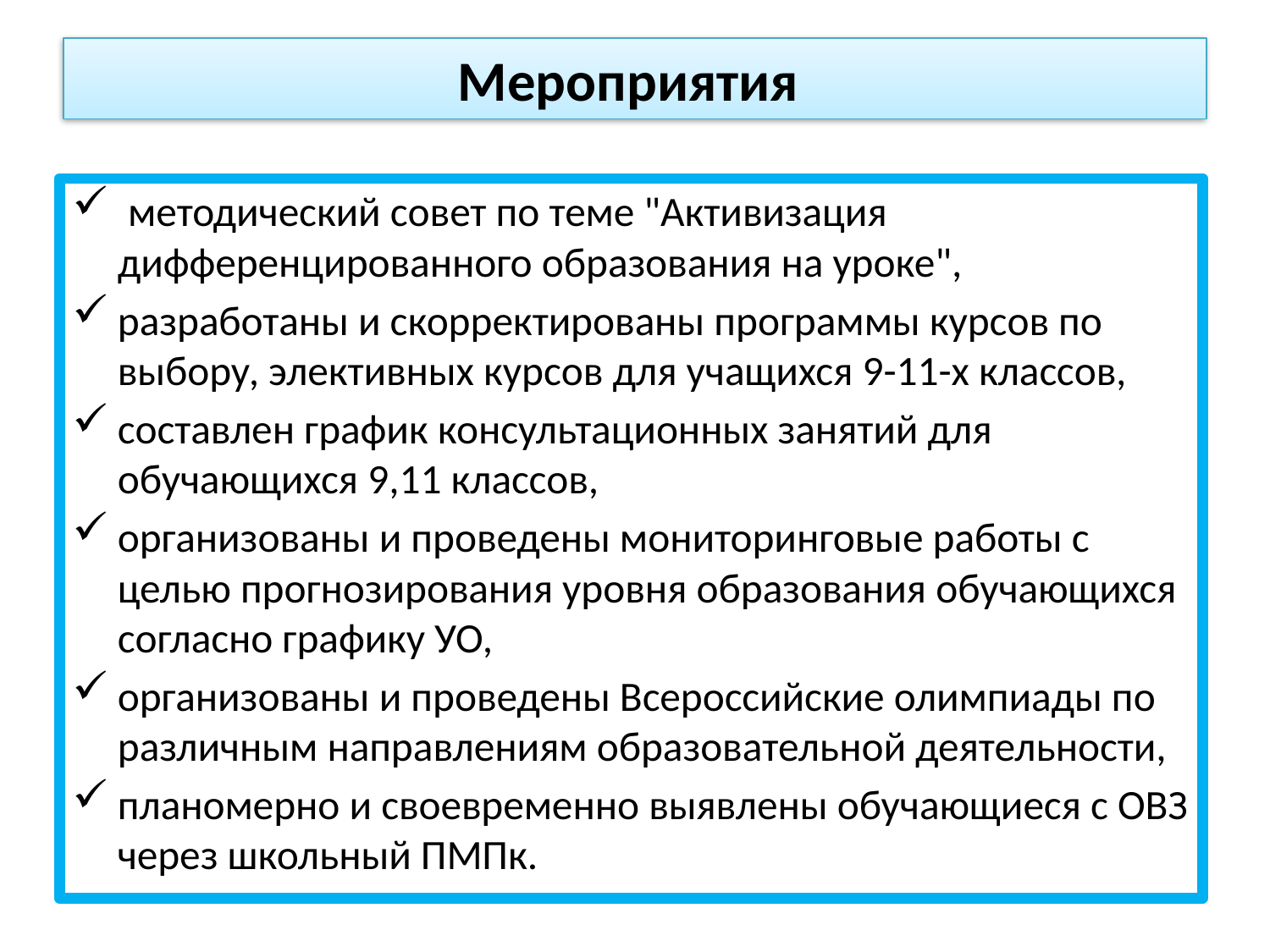

# Мероприятия
 методический совет по теме "Активизация дифференцированного образования на уроке",
разработаны и скорректированы программы курсов по выбору, элективных курсов для учащихся 9-11-х классов,
составлен график консультационных занятий для обучающихся 9,11 классов,
организованы и проведены мониторинговые работы с целью прогнозирования уровня образования обучающихся согласно графику УО,
организованы и проведены Всероссийские олимпиады по различным направлениям образовательной деятельности,
планомерно и своевременно выявлены обучающиеся с ОВЗ через школьный ПМПк.